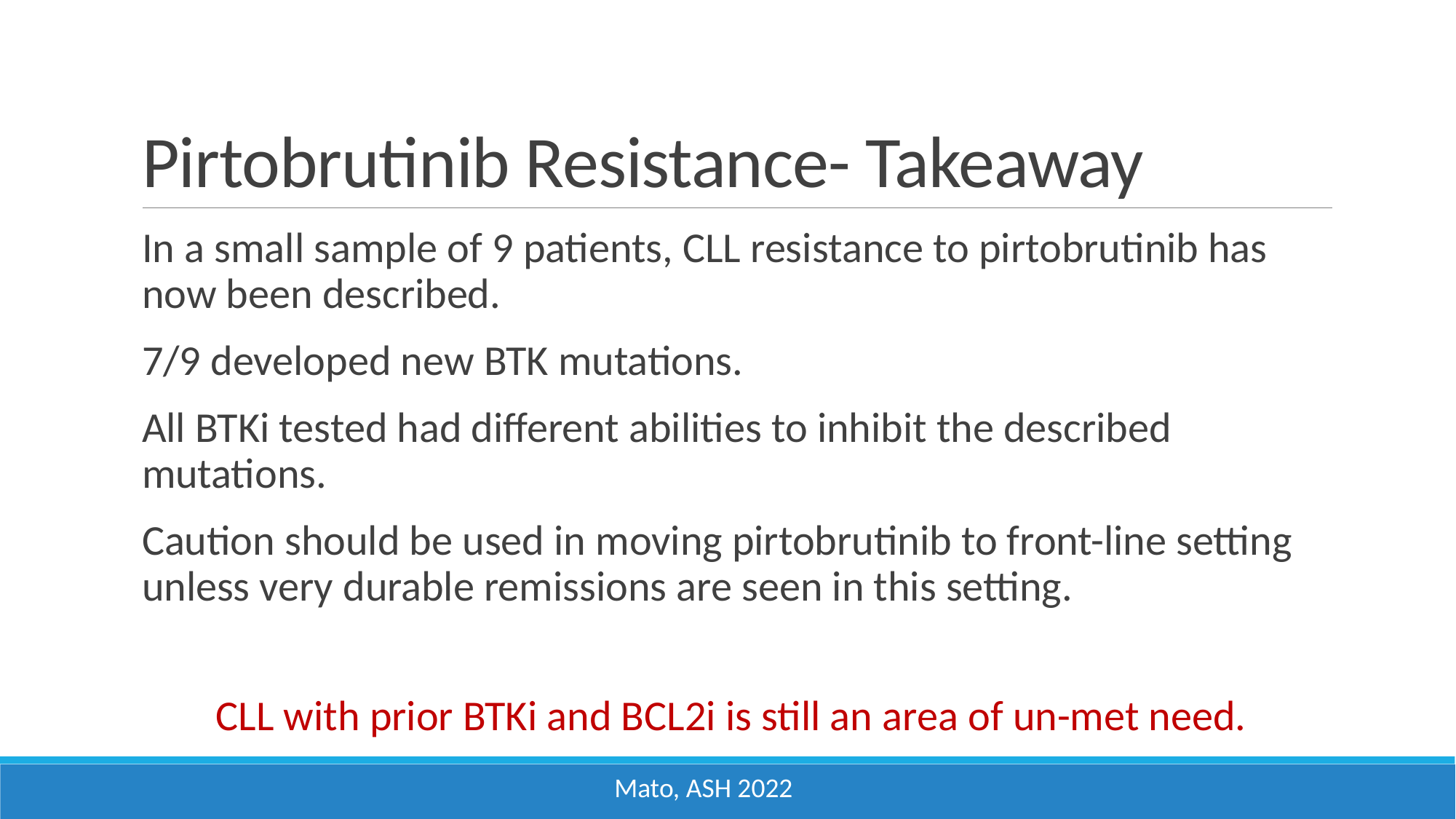

# Pirtobrutinib Resistance- Takeaway
In a small sample of 9 patients, CLL resistance to pirtobrutinib has now been described.
7/9 developed new BTK mutations.
All BTKi tested had different abilities to inhibit the described mutations.
Caution should be used in moving pirtobrutinib to front-line setting unless very durable remissions are seen in this setting.
CLL with prior BTKi and BCL2i is still an area of un-met need.
Mato, ASH 2022